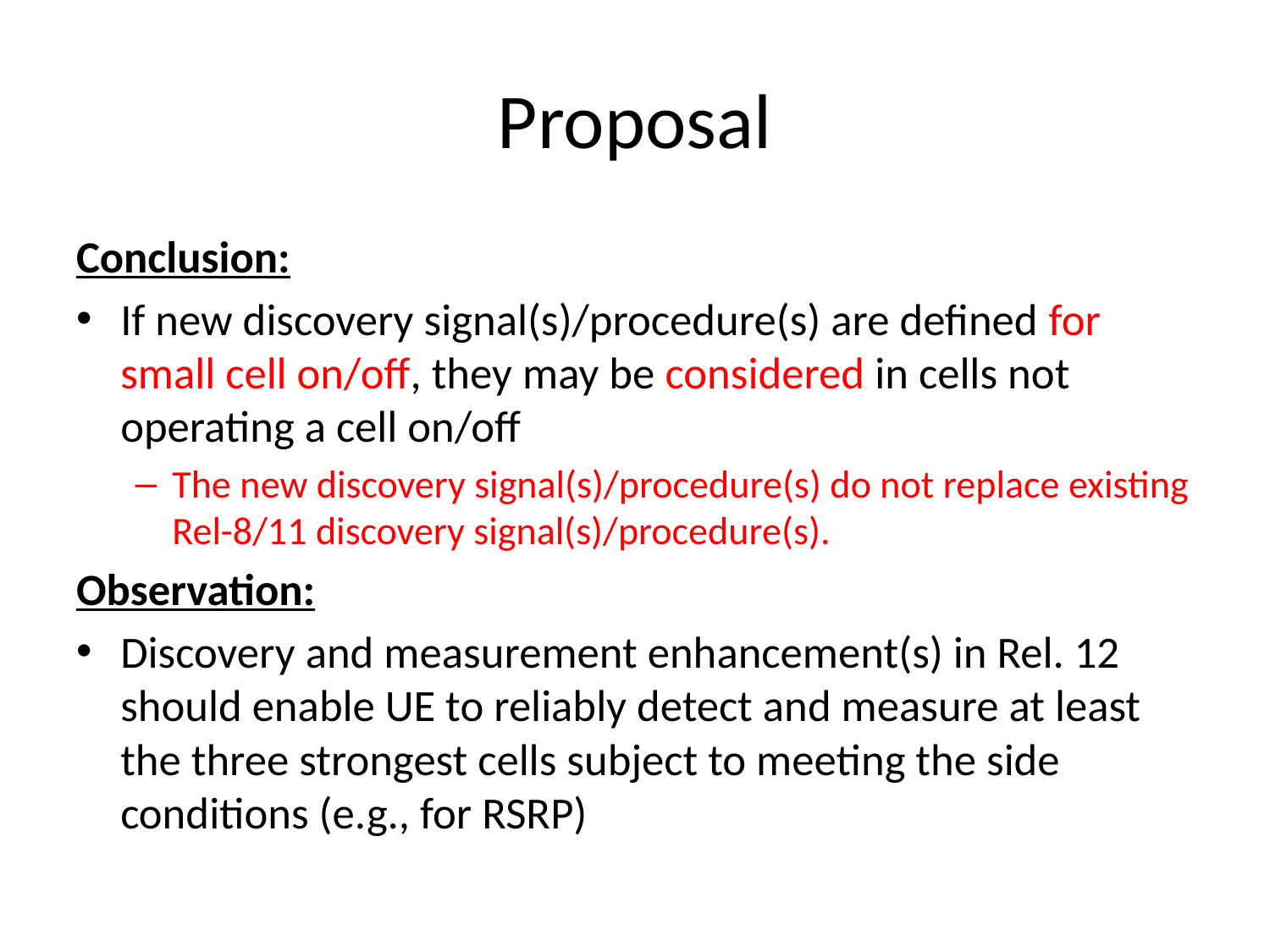

# Proposal
Conclusion:
If new discovery signal(s)/procedure(s) are defined for small cell on/off, they may be considered in cells not operating a cell on/off
The new discovery signal(s)/procedure(s) do not replace existing Rel-8/11 discovery signal(s)/procedure(s).
Observation:
Discovery and measurement enhancement(s) in Rel. 12 should enable UE to reliably detect and measure at least the three strongest cells subject to meeting the side conditions (e.g., for RSRP)